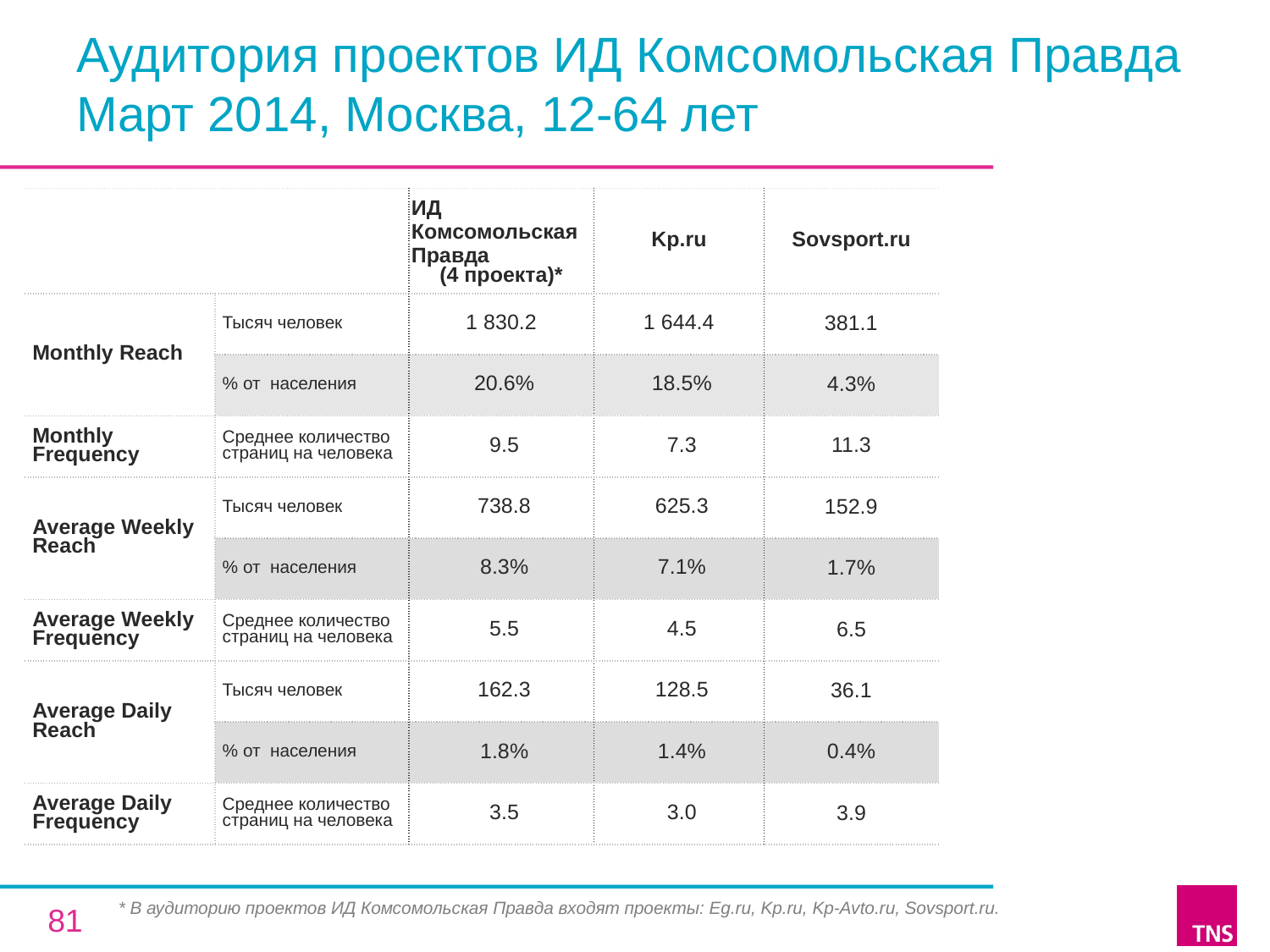

# Аудитория проектов ИД Комсомольская Правда Март 2014, Москва, 12-64 лет
|  |  | ИД Комсомольская Правда (4 проекта)\* | Kp.ru | Sovsport.ru |
| --- | --- | --- | --- | --- |
| Monthly Reach | Тысяч человек | 1 830.2 | 1 644.4 | 381.1 |
|  | % от населения | 20.6% | 18.5% | 4.3% |
| Monthly Frequency | Среднее количество страниц на человека | 9.5 | 7.3 | 11.3 |
| Average Weekly Reach | Тысяч человек | 738.8 | 625.3 | 152.9 |
|  | % от населения | 8.3% | 7.1% | 1.7% |
| Average Weekly Frequency | Среднее количество страниц на человека | 5.5 | 4.5 | 6.5 |
| Average Daily Reach | Тысяч человек | 162.3 | 128.5 | 36.1 |
|  | % от населения | 1.8% | 1.4% | 0.4% |
| Average Daily Frequency | Среднее количество страниц на человека | 3.5 | 3.0 | 3.9 |
* В аудиторию проектов ИД Комсомольская Правда входят проекты: Eg.ru, Kp.ru, Kp-Avto.ru, Sovsport.ru.
81